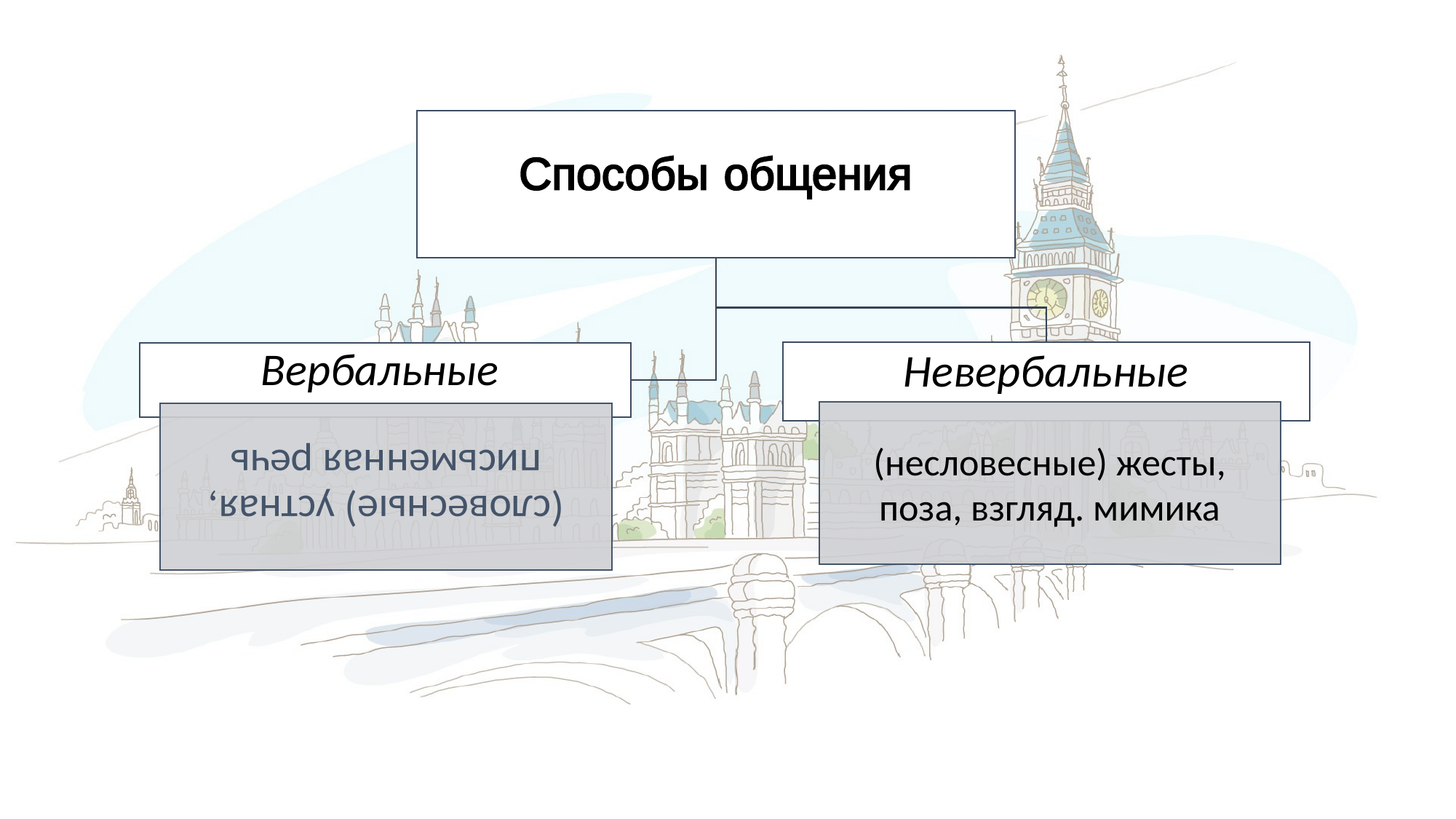

Способы общения

Невербальные
(несловесные) жесты,
 поза, взгляд. мимика
Вербальные
(словесные) устная, письменная речь